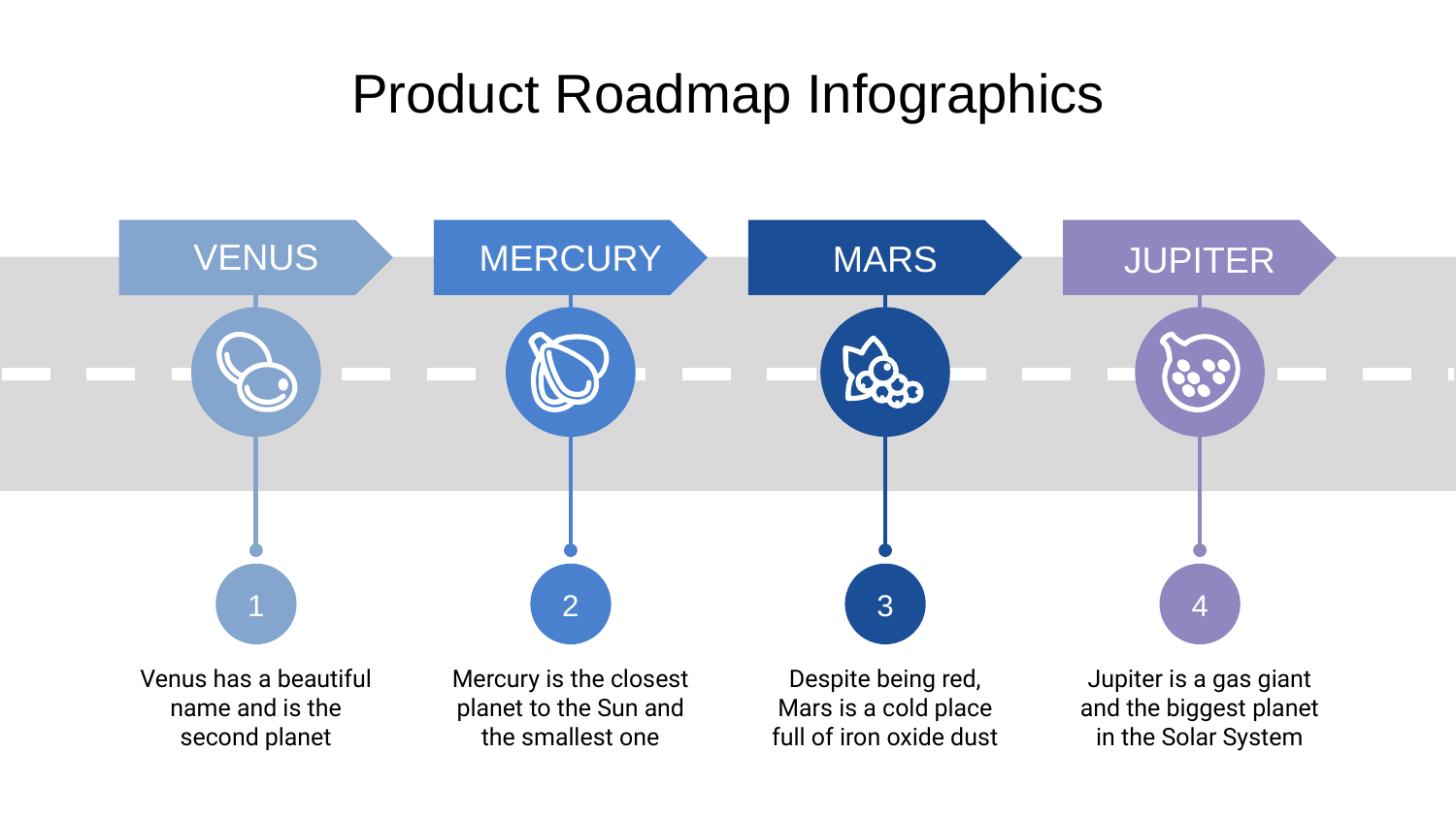

# Product Roadmap Infographics

VENUS
MERCURY
MARS
JUPITER

4
1
2
3
Venus has a beautiful name and is the second planet

Mercury is the closest planet to the Sun and the smallest one

Despite being red, Mars is a cold place full of iron oxide dust

Jupiter is a gas giant and the biggest planet in the Solar System